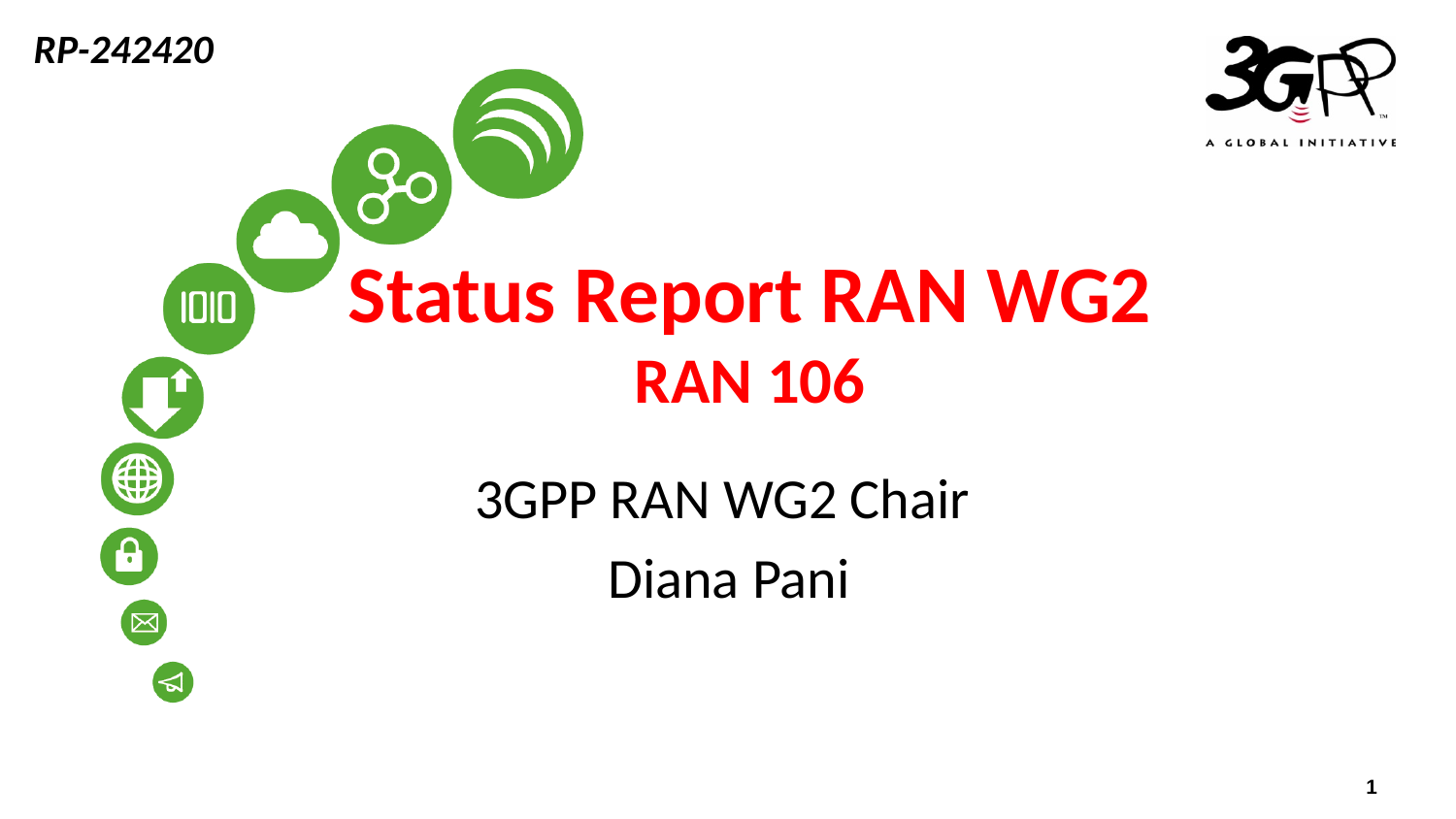

RP-242420
Status Report RAN WG2
RAN 106
3GPP RAN WG2 Chair
Diana Pani